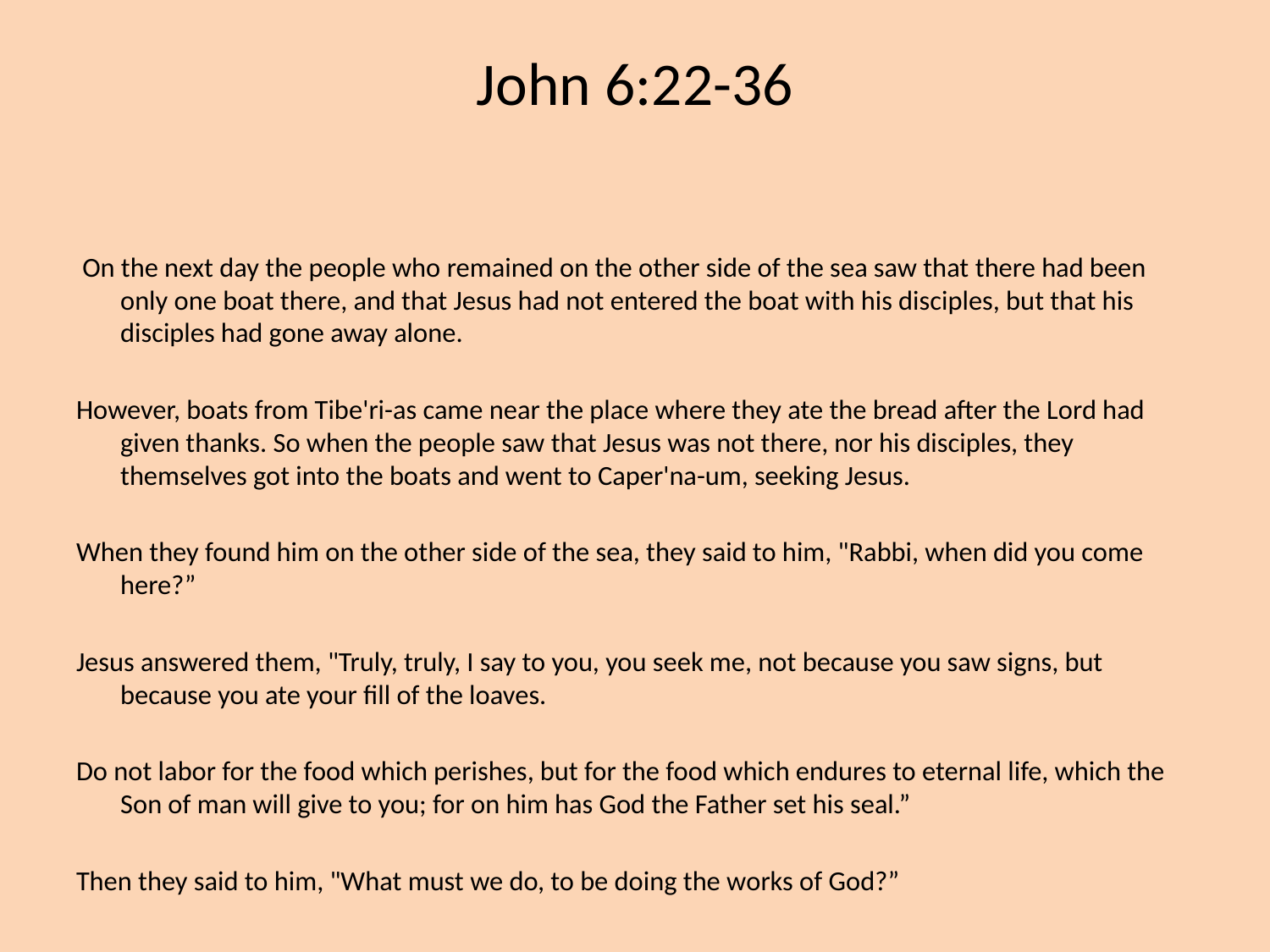

# John 6:22-36

 On the next day the people who remained on the other side of the sea saw that there had been only one boat there, and that Jesus had not entered the boat with his disciples, but that his disciples had gone away alone.

However, boats from Tibe'ri-as came near the place where they ate the bread after the Lord had given thanks. So when the people saw that Jesus was not there, nor his disciples, they themselves got into the boats and went to Caper'na-um, seeking Jesus.

When they found him on the other side of the sea, they said to him, "Rabbi, when did you come here?”

Jesus answered them, "Truly, truly, I say to you, you seek me, not because you saw signs, but because you ate your fill of the loaves.

Do not labor for the food which perishes, but for the food which endures to eternal life, which the Son of man will give to you; for on him has God the Father set his seal.”

Then they said to him, "What must we do, to be doing the works of God?”